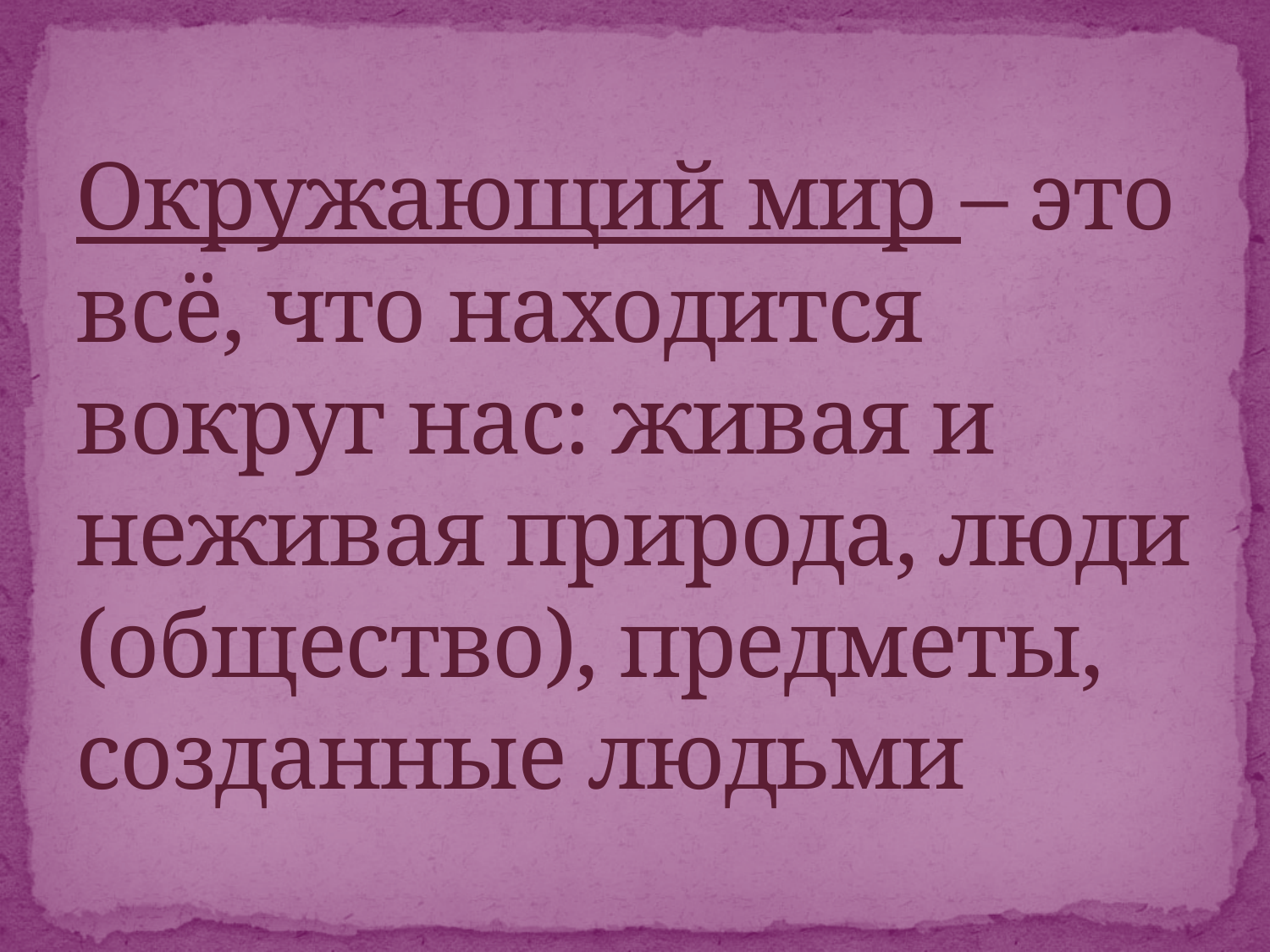

# Окружающий мир – это всё, что находится вокруг нас: живая и неживая природа, люди (общество), предметы, созданные людьми